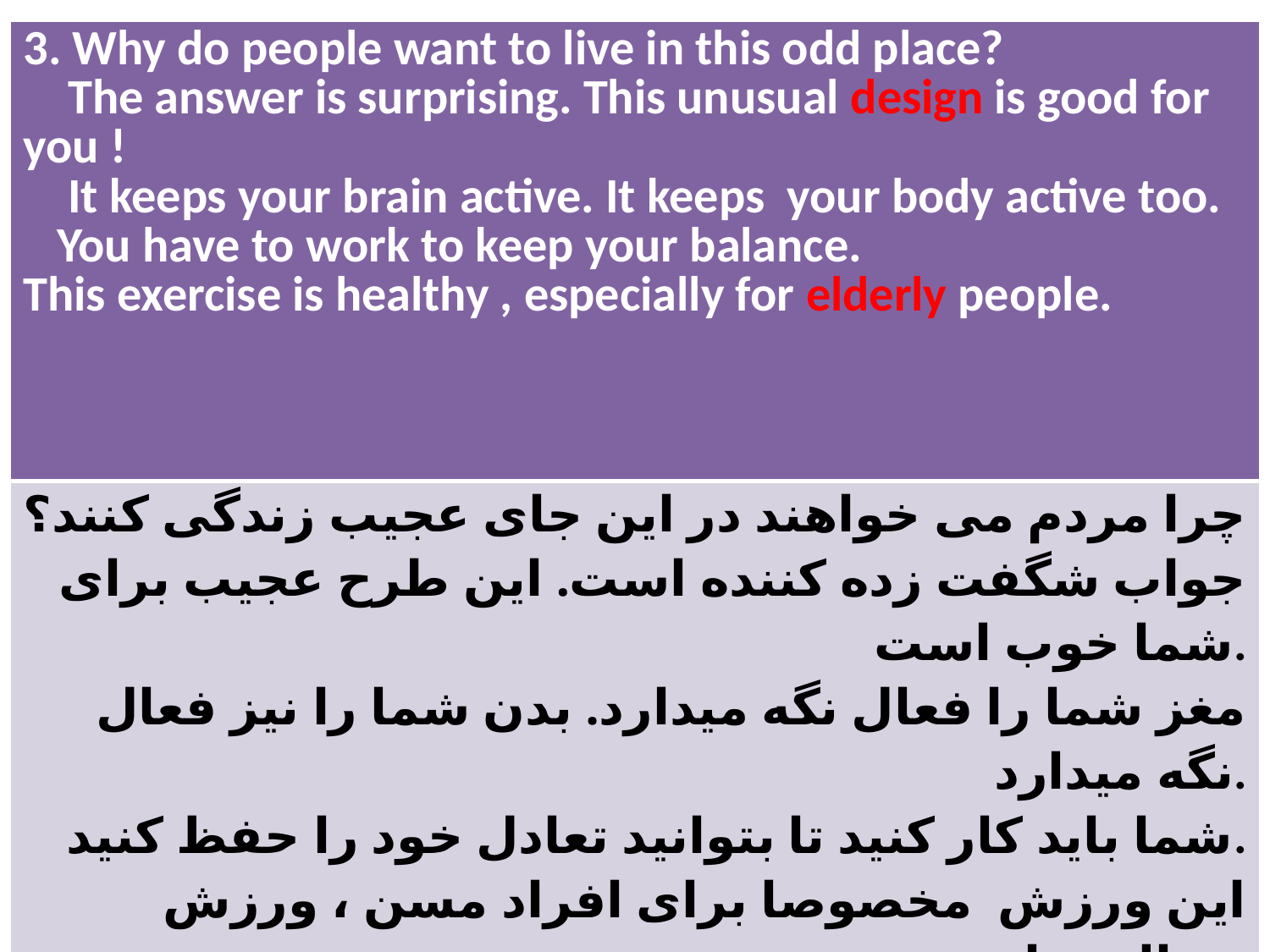

| 3. Why do people want to live in this odd place? The answer is surprising. This unusual design is good for you ! It keeps your brain active. It keeps your body active too. You have to work to keep your balance. This exercise is healthy , especially for elderly people. |
| --- |
| چرا مردم می خواهند در این جای عجیب زندگی کنند؟ جواب شگفت زده کننده است. این طرح عجیب برای شما خوب است. مغز شما را فعال نگه میدارد. بدن شما را نیز فعال نگه میدارد. شما باید کار کنید تا بتوانید تعادل خود را حفظ کنید. این ورزش مخصوصا برای افراد مسن ، ورزش سالمی است. |